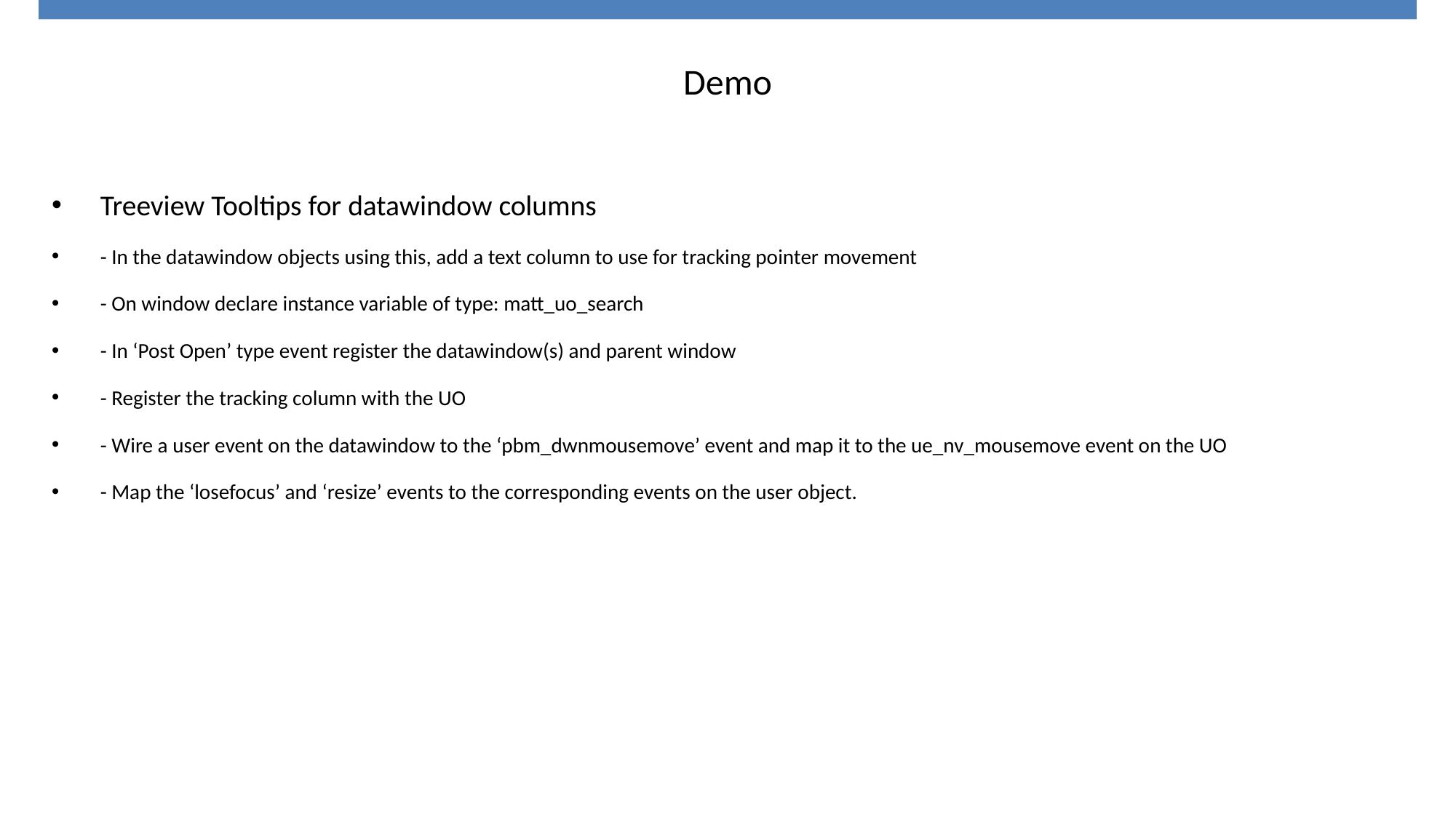

# Demo
Treeview Tooltips for datawindow columns
- In the datawindow objects using this, add a text column to use for tracking pointer movement
- On window declare instance variable of type: matt_uo_search
- In ‘Post Open’ type event register the datawindow(s) and parent window
- Register the tracking column with the UO
- Wire a user event on the datawindow to the ‘pbm_dwnmousemove’ event and map it to the ue_nv_mousemove event on the UO
- Map the ‘losefocus’ and ‘resize’ events to the corresponding events on the user object.